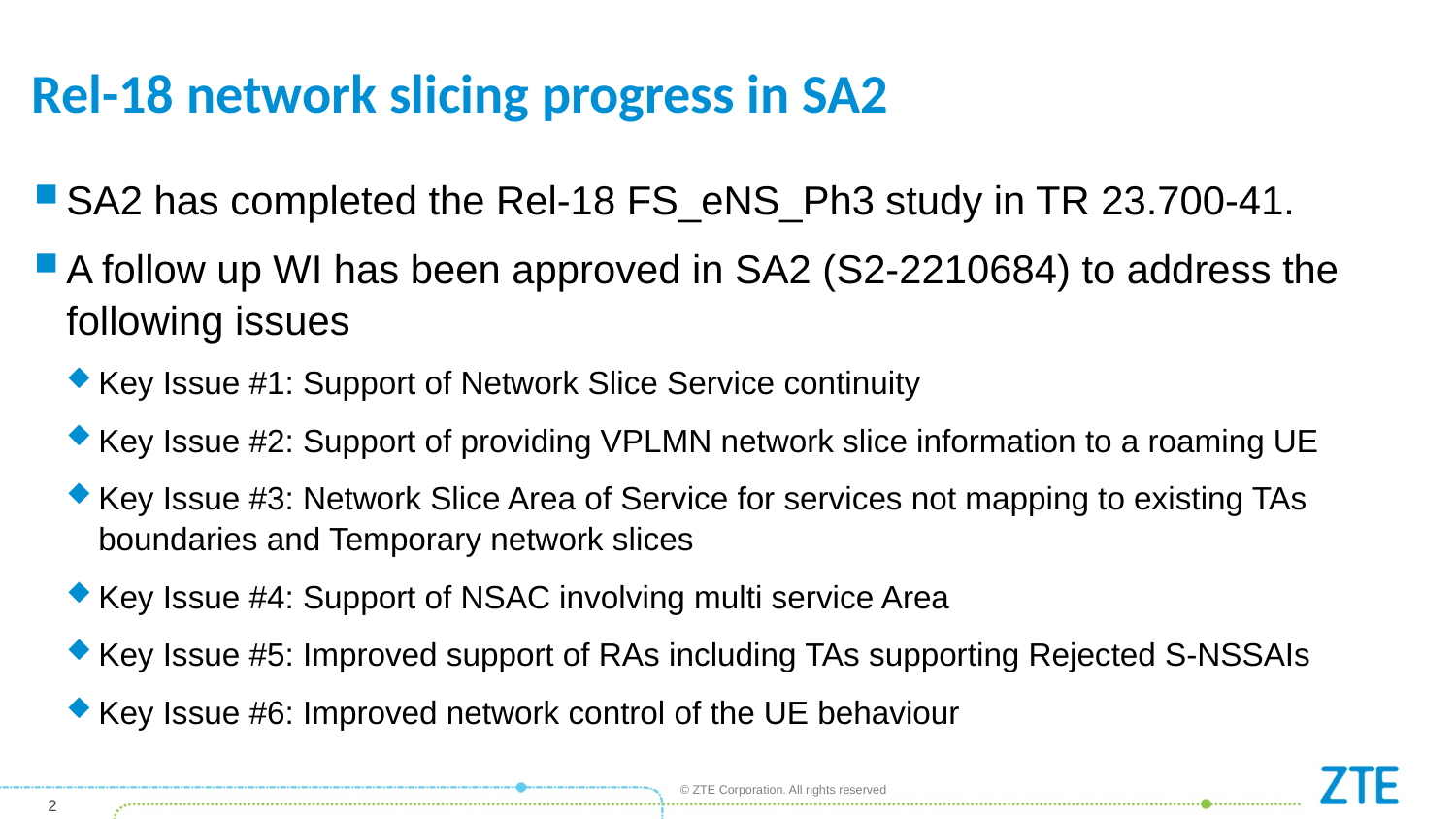

# Rel-18 network slicing progress in SA2
SA2 has completed the Rel-18 FS_eNS_Ph3 study in TR 23.700-41.
A follow up WI has been approved in SA2 (S2-2210684) to address the following issues
Key Issue #1: Support of Network Slice Service continuity
Key Issue #2: Support of providing VPLMN network slice information to a roaming UE
Key Issue #3: Network Slice Area of Service for services not mapping to existing TAs boundaries and Temporary network slices
Key Issue #4: Support of NSAC involving multi service Area
Key Issue #5: Improved support of RAs including TAs supporting Rejected S-NSSAIs
Key Issue #6: Improved network control of the UE behaviour